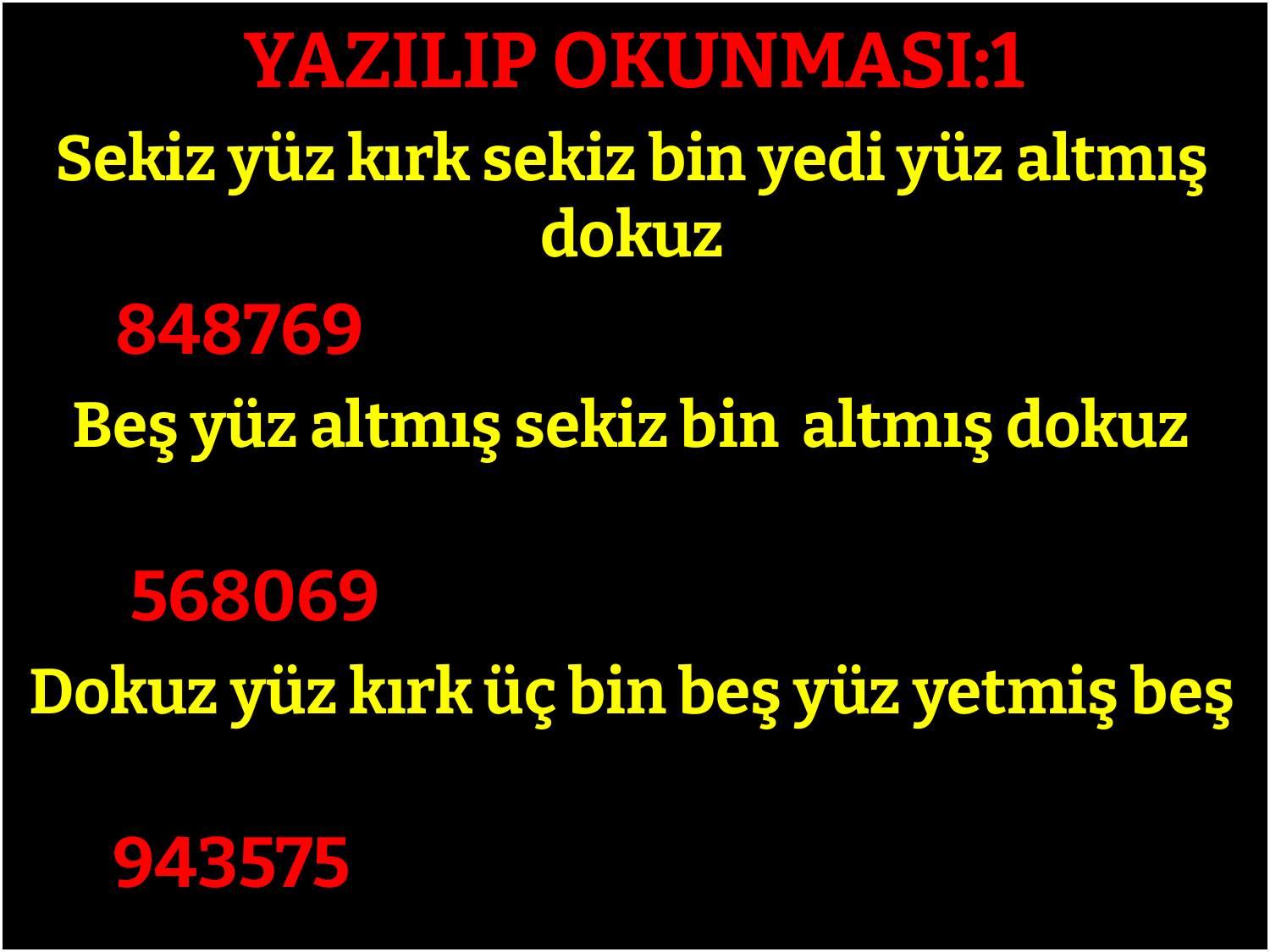

YAZILIP OKUNMASI:1
Sekiz yüz kırk sekiz bin yedi yüz altmış dokuz
848769
#
Beş yüz altmış sekiz bin  altmış dokuz
568069
Dokuz yüz kırk üç bin beş yüz yetmiş beş
943575